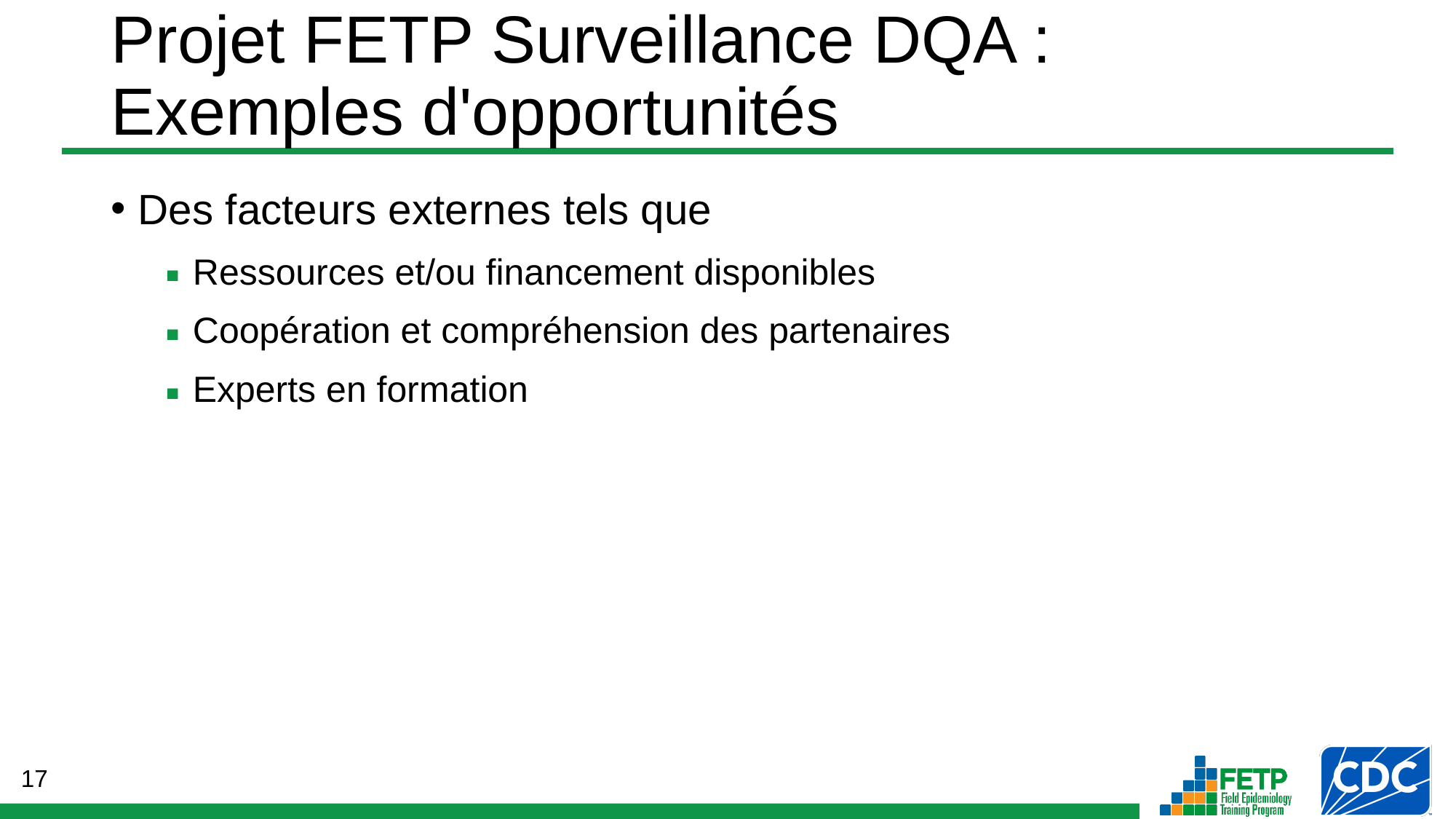

# Projet FETP Surveillance DQA : Exemples d'opportunités
Des facteurs externes tels que
Ressources et/ou financement disponibles
Coopération et compréhension des partenaires
Experts en formation